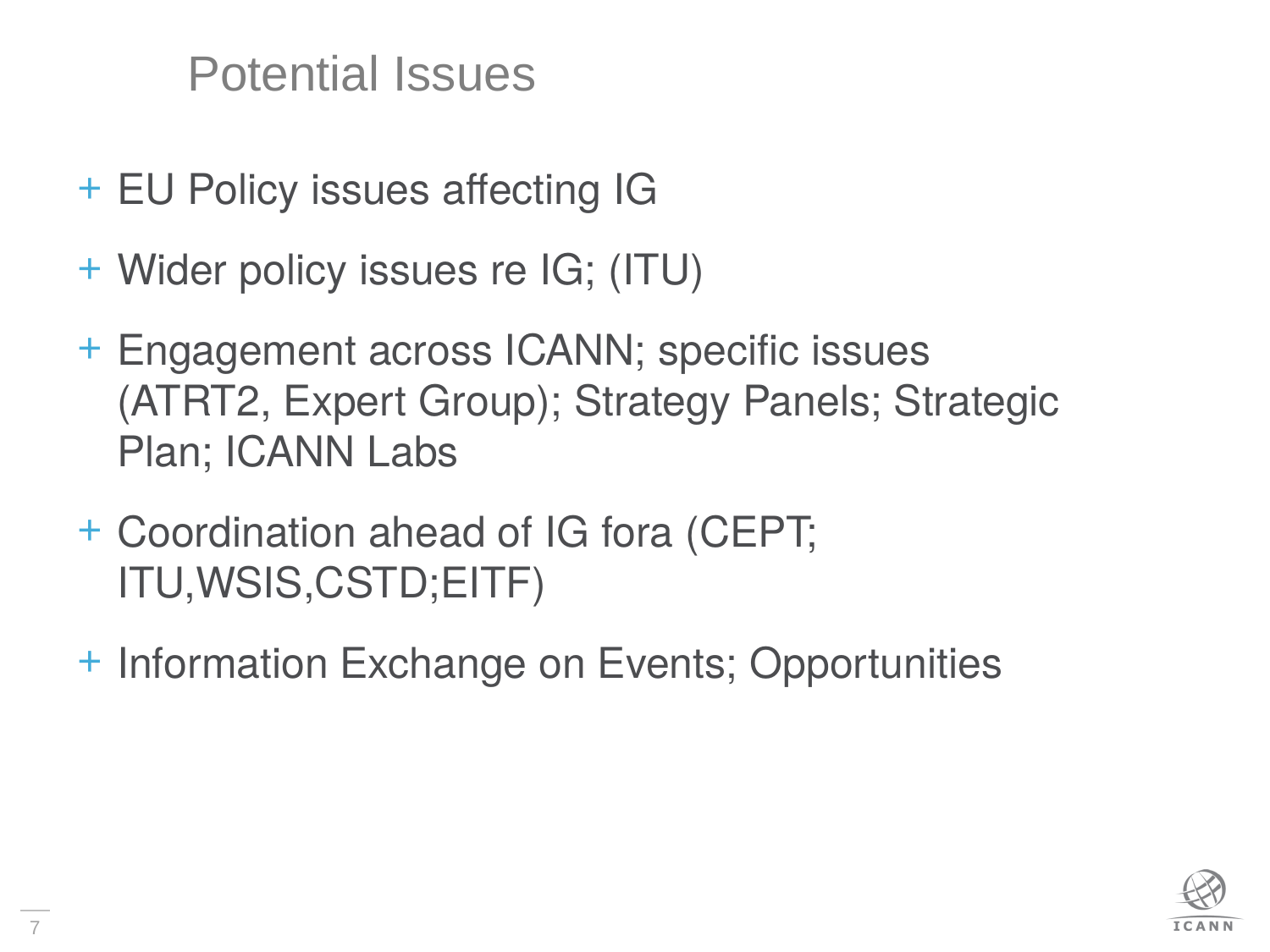

# Potential Issues
EU Policy issues affecting IG
Wider policy issues re IG; (ITU)
Engagement across ICANN; specific issues (ATRT2, Expert Group); Strategy Panels; Strategic Plan; ICANN Labs
Coordination ahead of IG fora (CEPT; ITU,WSIS,CSTD;EITF)
Information Exchange on Events; Opportunities